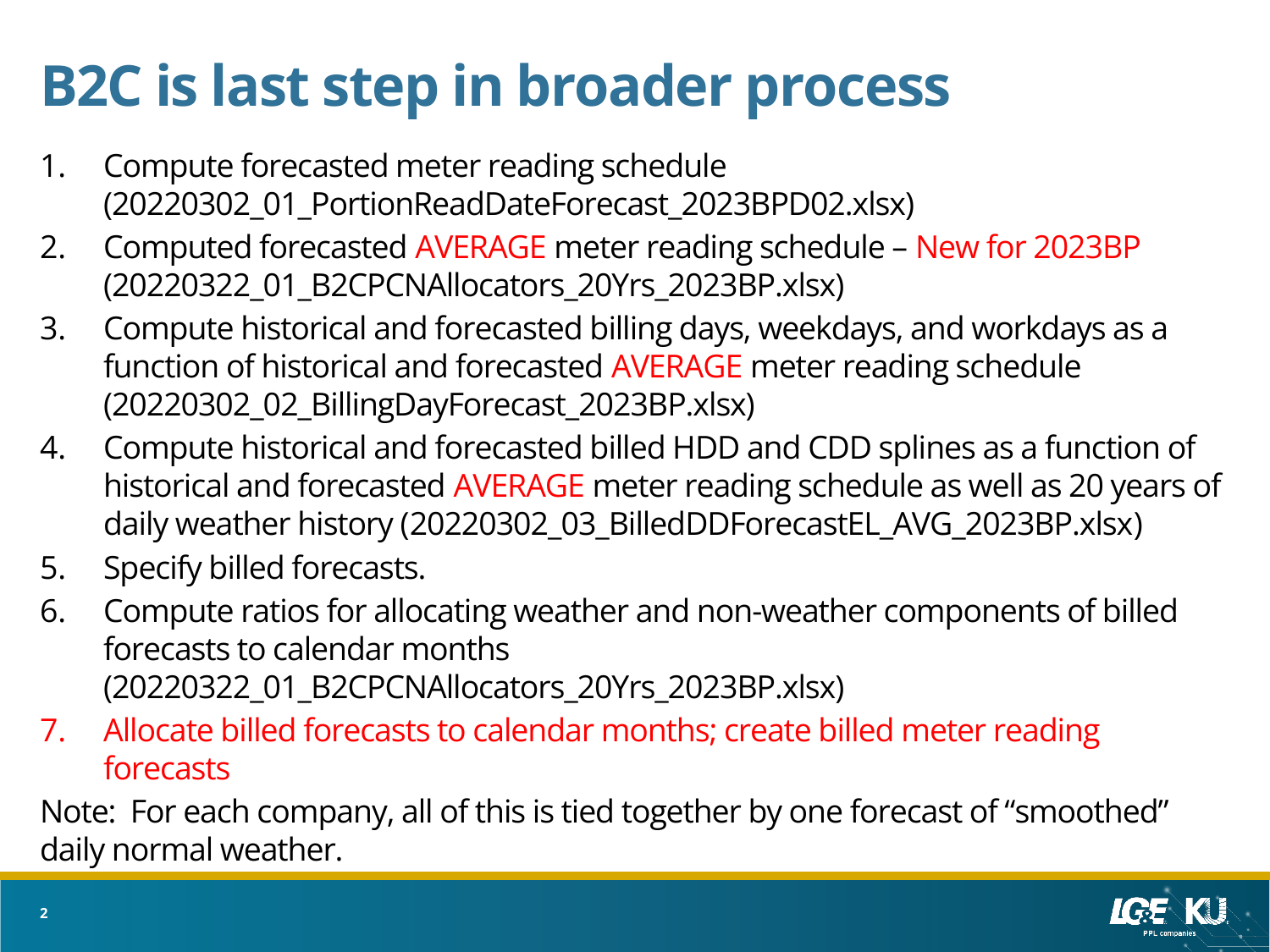

# B2C is last step in broader process
Compute forecasted meter reading schedule (20220302_01_PortionReadDateForecast_2023BPD02.xlsx)
Computed forecasted AVERAGE meter reading schedule – New for 2023BP (20220322_01_B2CPCNAllocators_20Yrs_2023BP.xlsx)
Compute historical and forecasted billing days, weekdays, and workdays as a function of historical and forecasted AVERAGE meter reading schedule (20220302_02_BillingDayForecast_2023BP.xlsx)
Compute historical and forecasted billed HDD and CDD splines as a function of historical and forecasted AVERAGE meter reading schedule as well as 20 years of daily weather history (20220302_03_BilledDDForecastEL_AVG_2023BP.xlsx)
Specify billed forecasts.
Compute ratios for allocating weather and non-weather components of billed forecasts to calendar months (20220322_01_B2CPCNAllocators_20Yrs_2023BP.xlsx)
Allocate billed forecasts to calendar months; create billed meter reading forecasts
Note:  For each company, all of this is tied together by one forecast of “smoothed” daily normal weather.
2